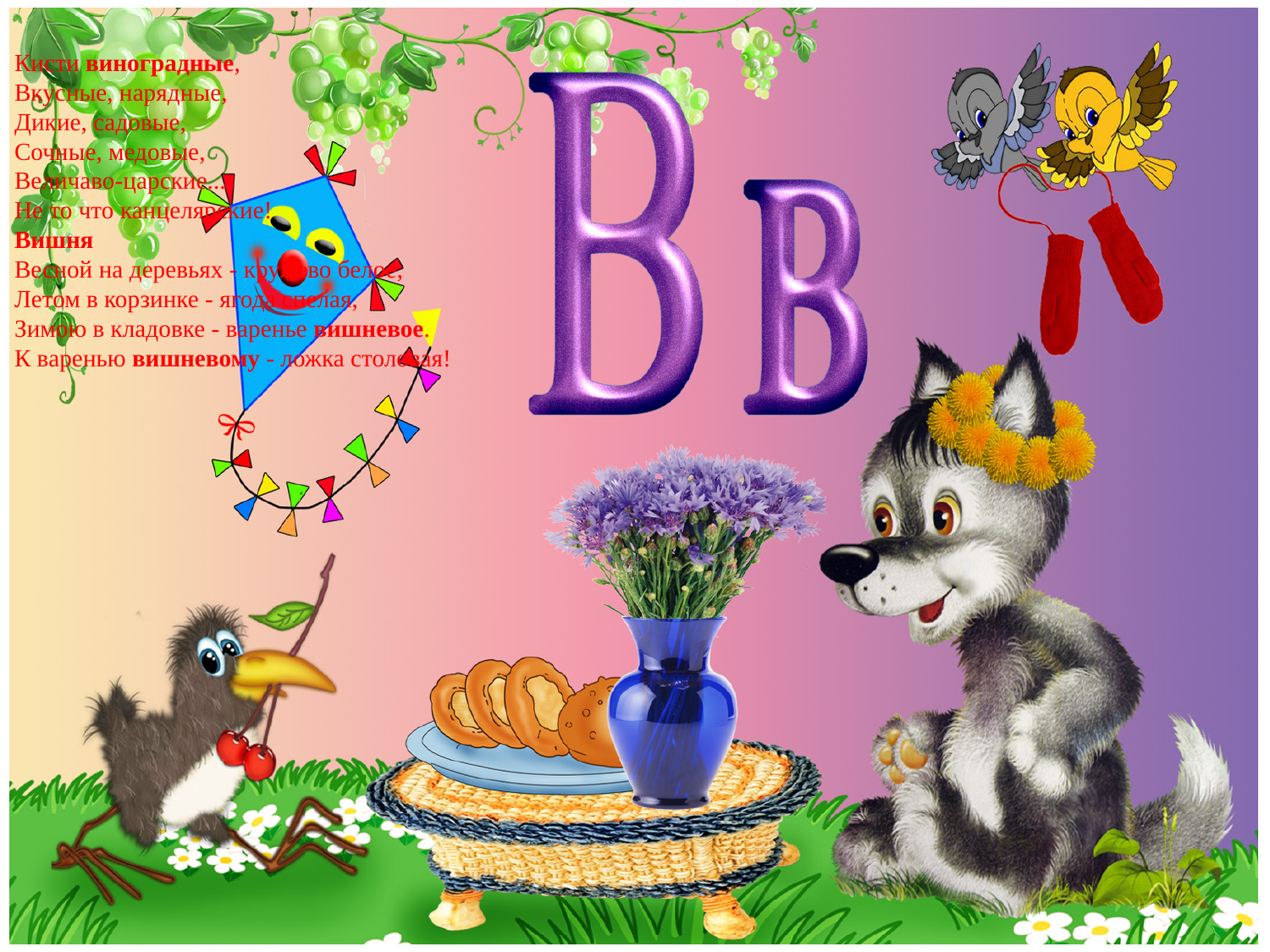

Кисти виноградные,
Вкусные, нарядные,
Дикие, садовые,
Сочные, медовые,
Величаво-царские...
Не то что канцелярские!
Вишня
Весной на деревьях - кружево белое,
Летом в корзинке - ягода спелая,
Зимою в кладовке - варенье вишневое.
К варенью вишневому - ложка столовая!